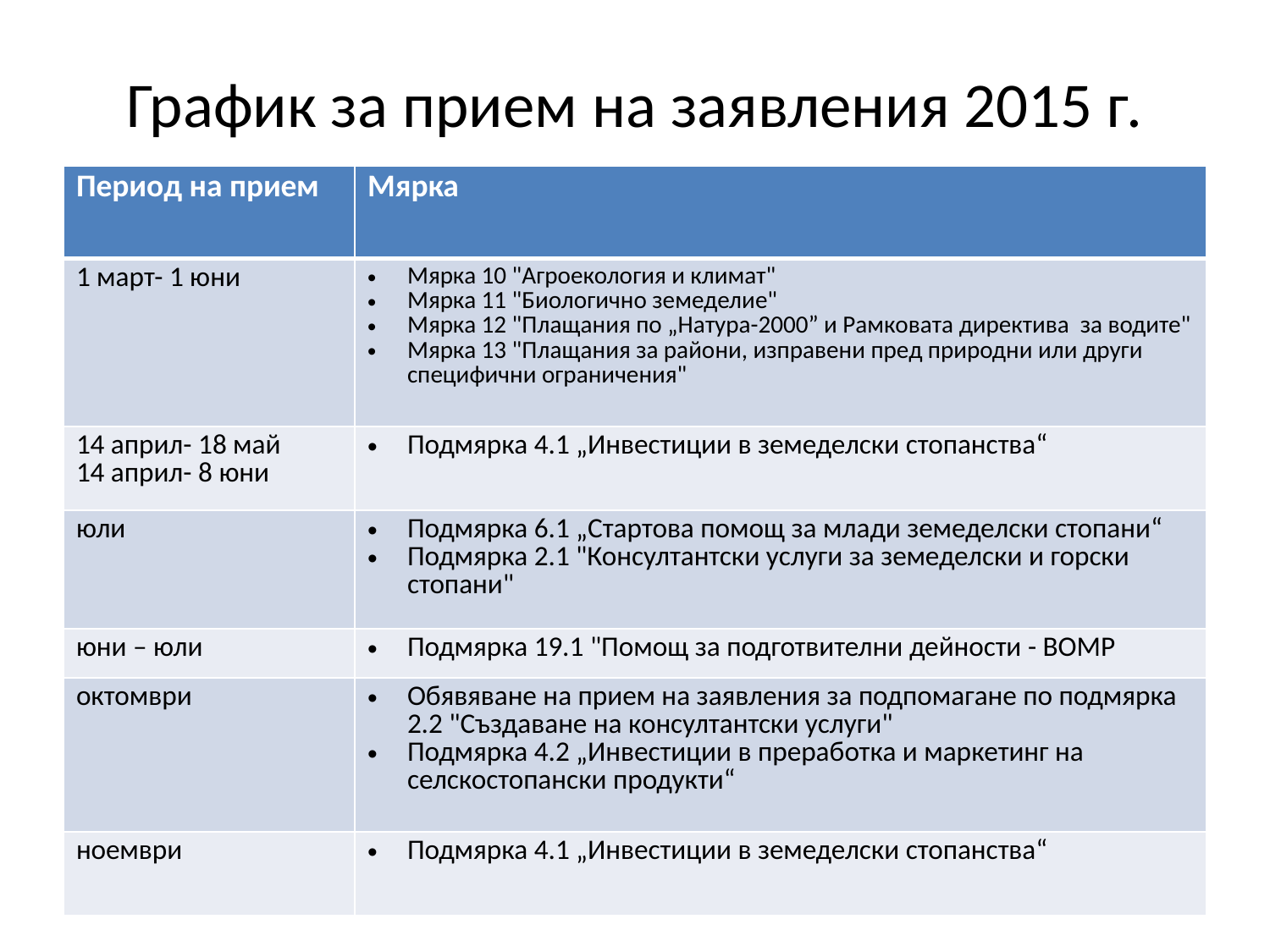

# График за прием на заявления 2015 г.
| Период на прием | Мярка |
| --- | --- |
| 1 март- 1 юни | Мярка 10 "Агроекология и климат" Мярка 11 "Биологично земеделие" Мярка 12 "Плащания по „Натура-2000” и Рамковата директива за водите" Мярка 13 "Плащания за райони, изправени пред природни или други специфични ограничения" |
| 14 април- 18 май 14 април- 8 юни | Подмярка 4.1 „Инвестиции в земеделски стопанства“ |
| юли | Подмярка 6.1 „Стартова помощ за млади земеделски стопани“ Подмярка 2.1 "Консултантски услуги за земеделски и горски стопани" |
| юни – юли | Подмярка 19.1 "Помощ за подготвителни дейности - ВОМР |
| октомври | Обявяване на прием на заявления за подпомагане по подмярка 2.2 "Създаване на консултантски услуги" Подмярка 4.2 „Инвестиции в преработка и маркетинг на селскостопански продукти“ |
| ноември | Подмярка 4.1 „Инвестиции в земеделски стопанства“ |